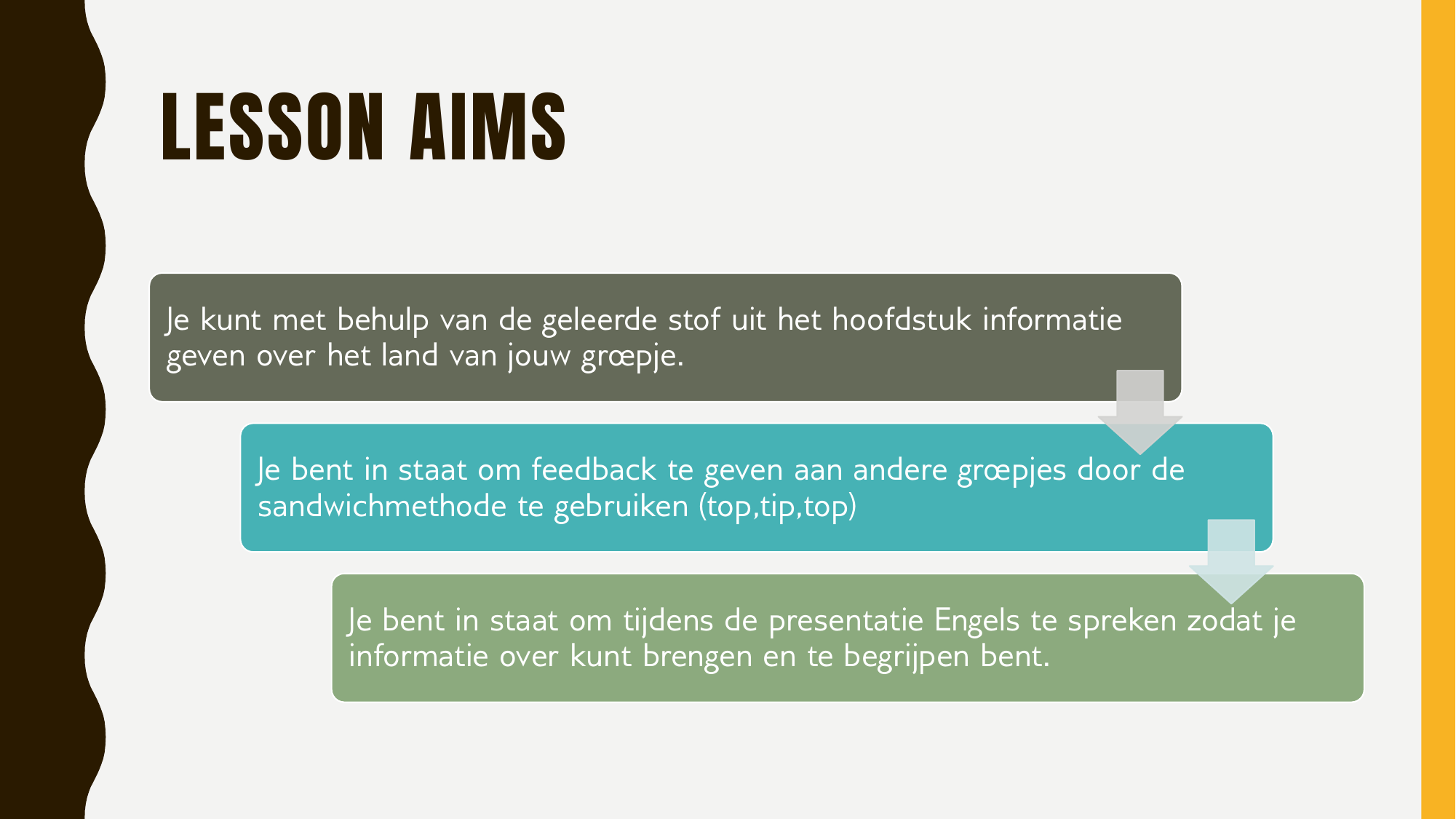

# Lesson aims
Je kunt met behulp van de geleerde stof uit het hoofdstuk informatie geven over het land van jouw groepje.
Je bent in staat om feedback te geven aan andere groepjes door de sandwichmethode te gebruiken (top,tip,top)
Je bent in staat om tijdens de presentatie Engels te spreken zodat je informatie over kunt brengen en te begrijpen bent.